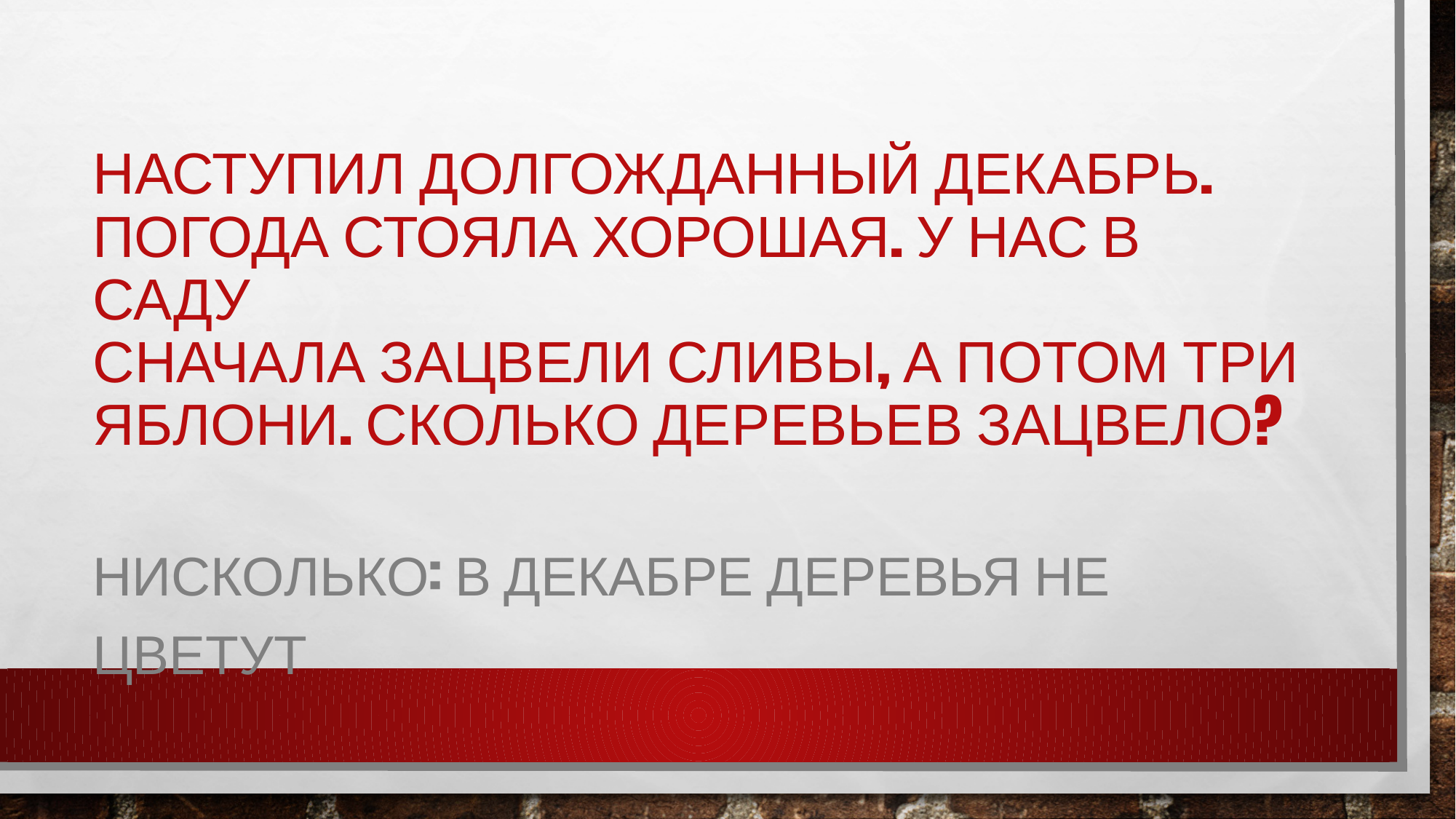

# Наступил долгожданный декабрь. Погода стояла хорошая. У нас в саду сначала зацвели сливы, а потом три яблони. Сколько деревьев зацвело?
нисколько: в декабре деревья не цветут